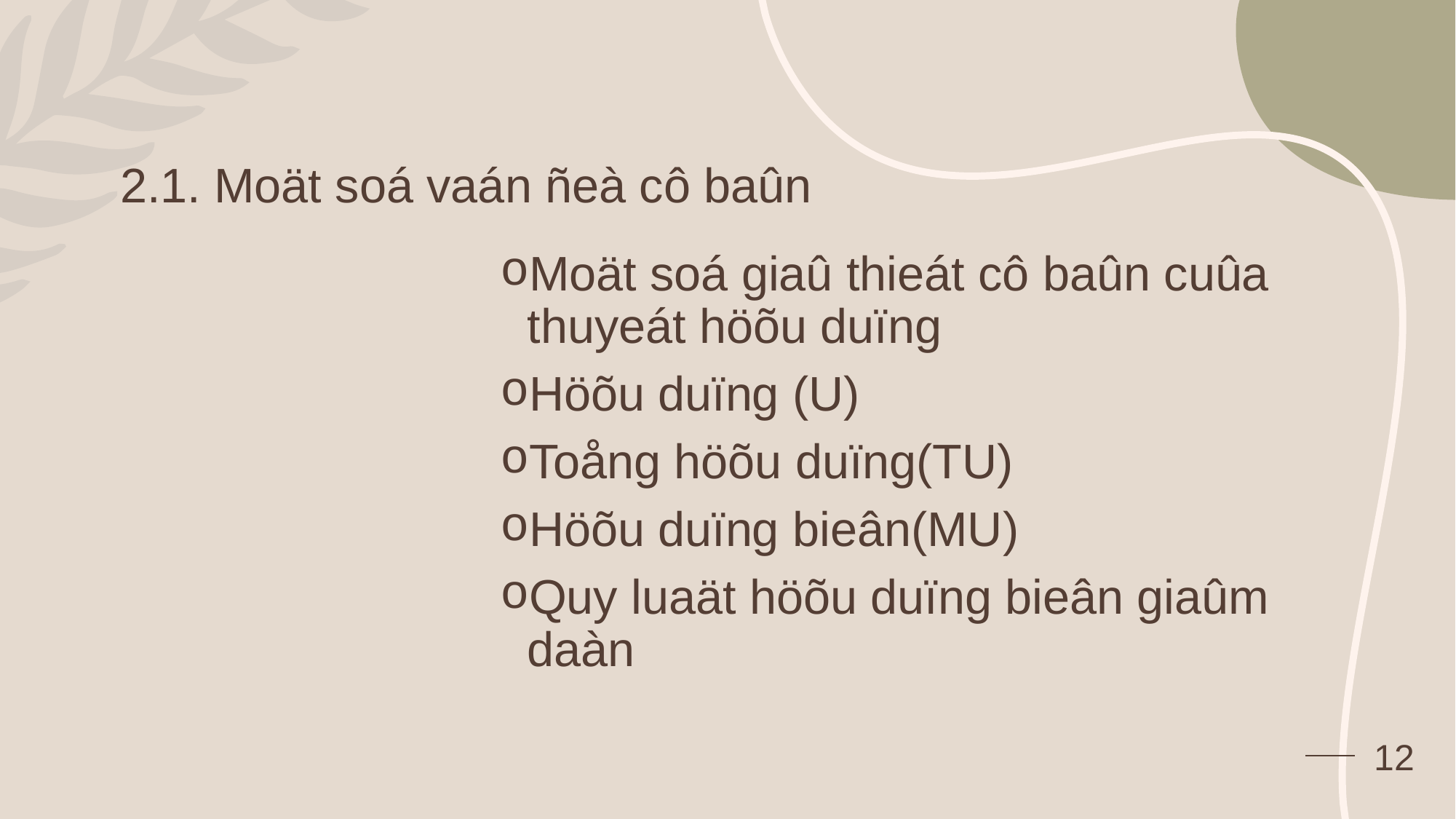

2.1. Moät soá vaán ñeà cô baûn

Moät soá giaû thieát cô baûn cuûa thuyeát höõu duïng
Höõu duïng (U)
Toång höõu duïng(TU)
Höõu duïng bieân(MU)
Quy luaät höõu duïng bieân giaûm daàn

12